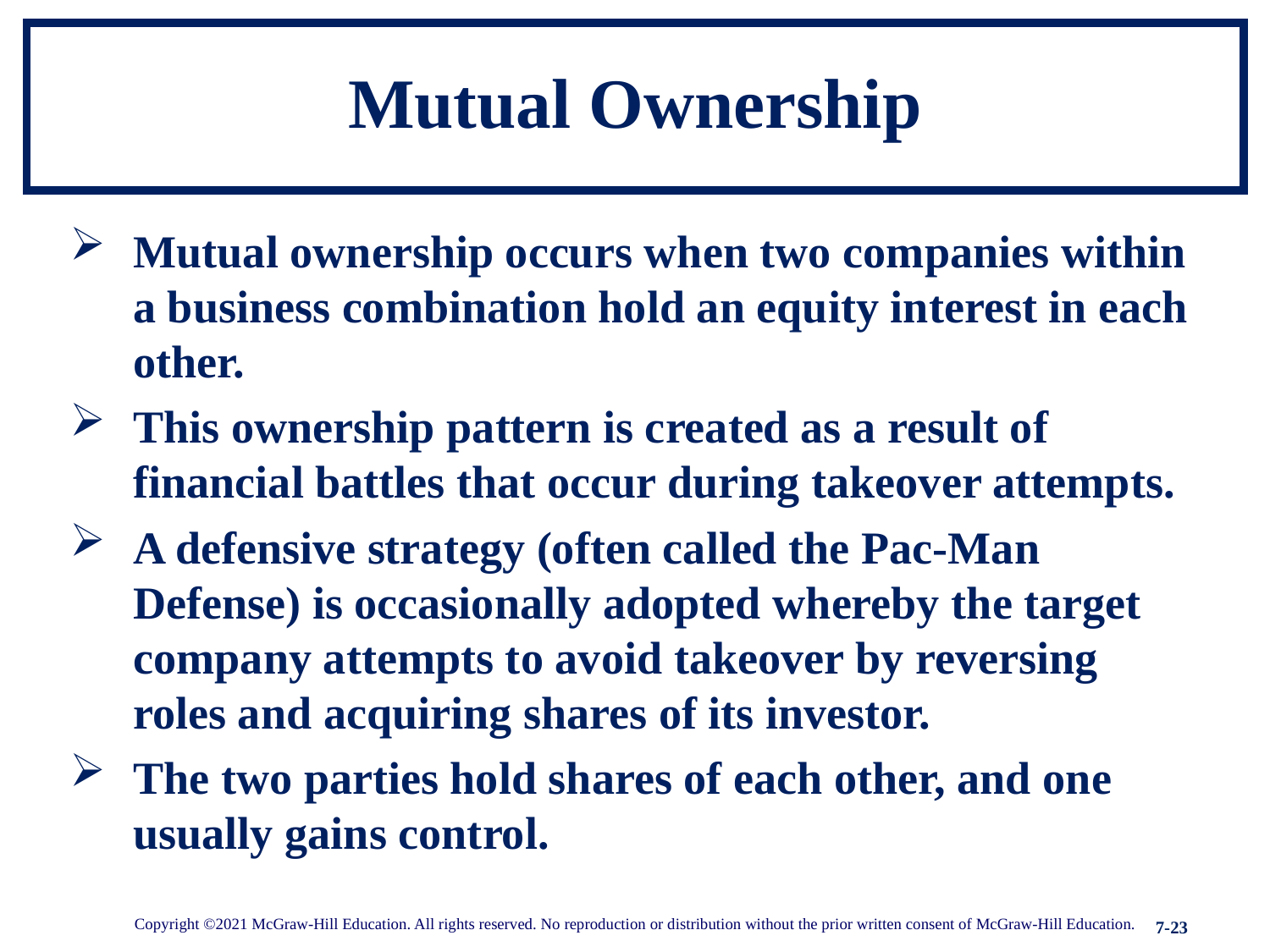

# Mutual Ownership
Mutual ownership occurs when two companies within a business combination hold an equity interest in each other.
This ownership pattern is created as a result of financial battles that occur during takeover attempts.
A defensive strategy (often called the Pac-Man Defense) is occasionally adopted whereby the target company attempts to avoid takeover by reversing roles and acquiring shares of its investor.
The two parties hold shares of each other, and one usually gains control.
Copyright ©2021 McGraw-Hill Education. All rights reserved. No reproduction or distribution without the prior written consent of McGraw-Hill Education.
7-23